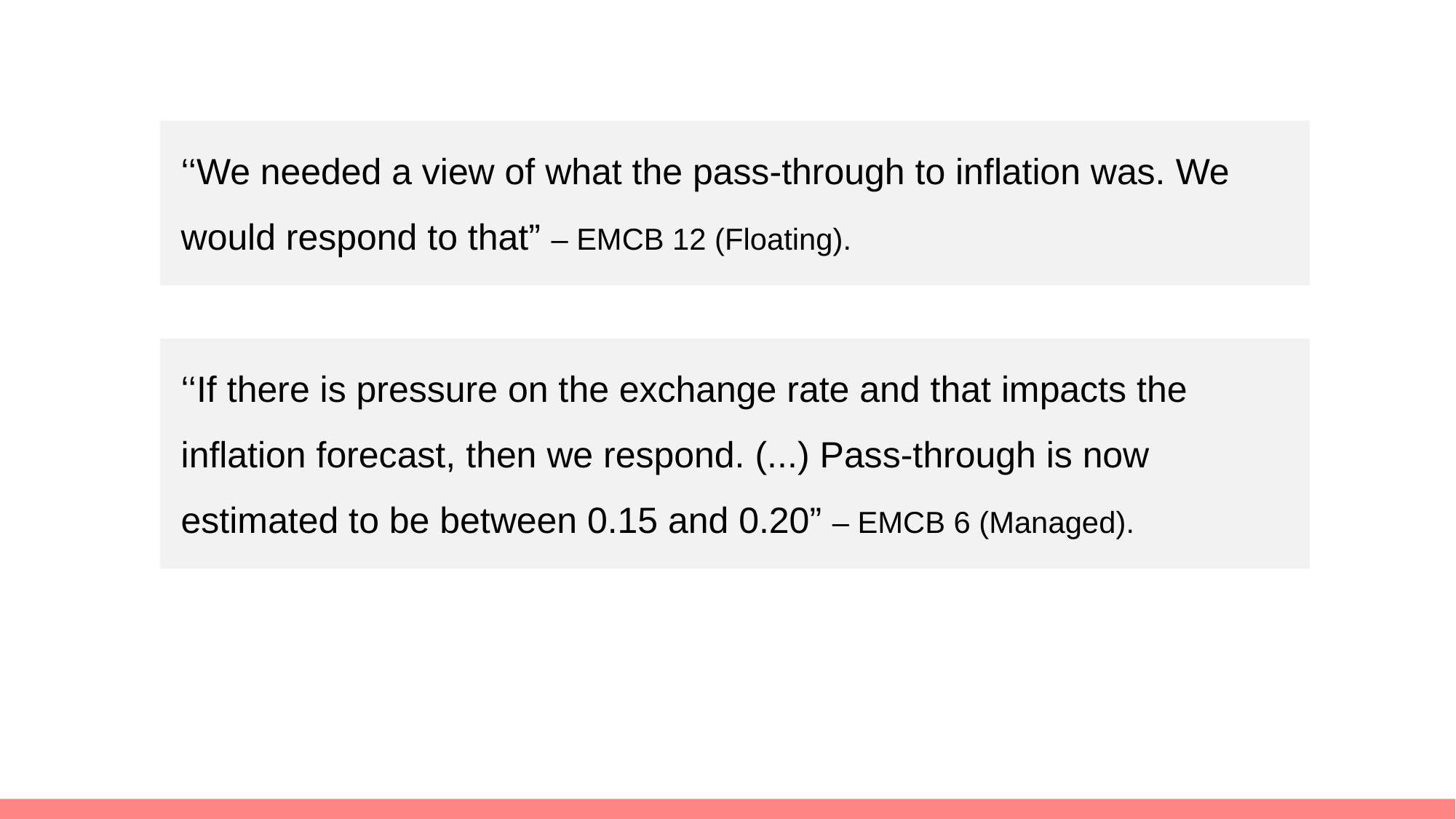

‘‘We needed a view of what the pass-through to inflation was. We would respond to that” – EMCB 12 (Floating).

‘‘If there is pressure on the exchange rate and that impacts the inflation forecast, then we respond. (...) Pass-through is now estimated to be between 0.15 and 0.20” – EMCB 6 (Managed).